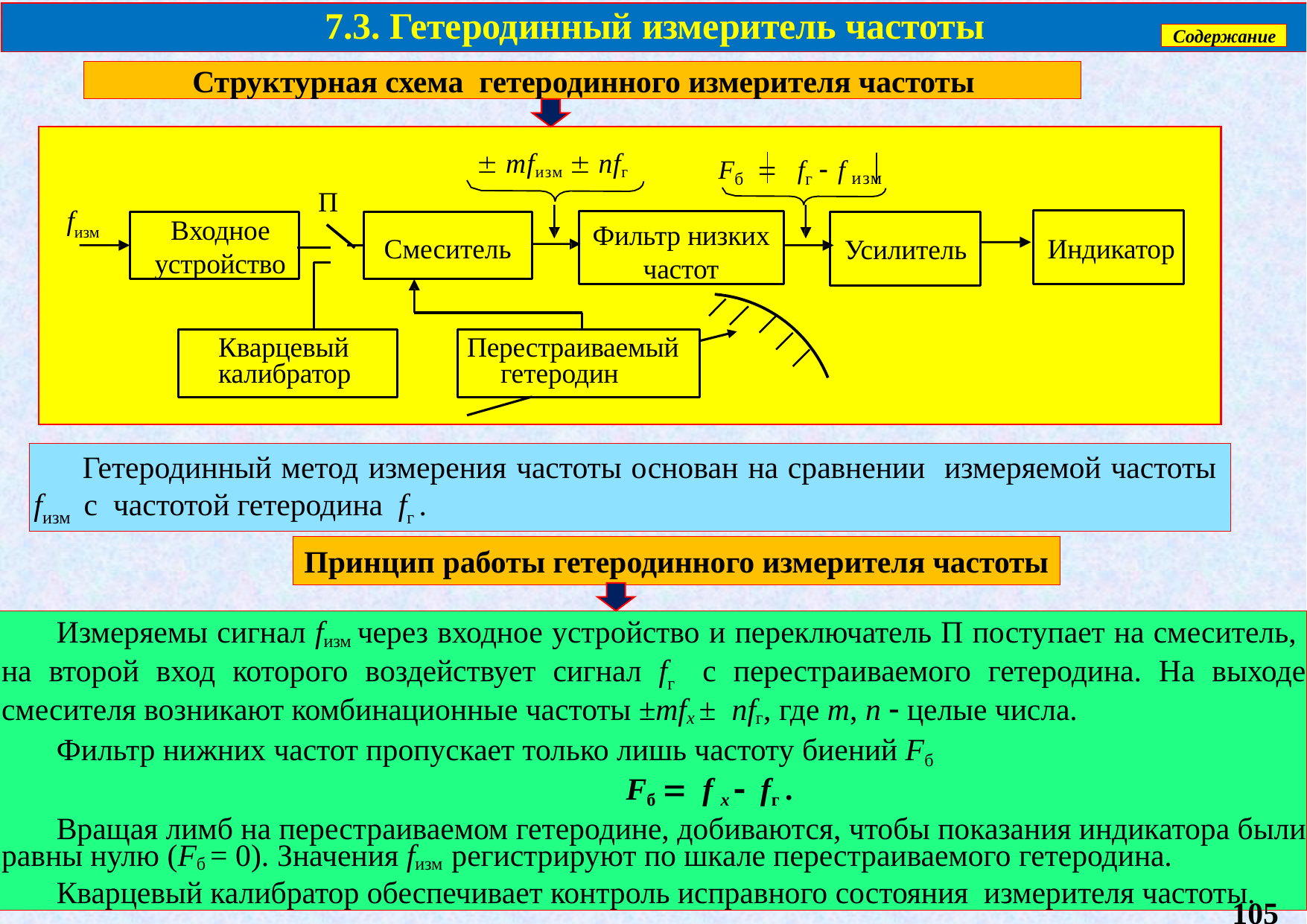

7.3. Гетеродинный измеритель частоты
Содержание
Структурная схема  гетеродинного измерителя частоты

± mfизм ± nfг

Fб  =  fг − f изм

П
fизм
Входное устройство

Индикатор

Фильтр низких частот

Усилитель

Смеситель

Кварцевый  калибратор
Перестраиваемый  гетеродин
     Гетеродинный метод измерения частоты основан на сравнении  измеряемой частоты  fизм   с  частотой гетеродина  fг .
Принцип работы гетеродинного измерителя частоты

Измеряемы сигнал fизм через входное устройство и переключатель П поступает на смеситель,  на второй вход которого воздействует сигнал fг  с перестраиваемого гетеродина. На выходе смесителя возникают комбинационные частоты ±mfх ±  nfг, где m, n − целые числа.
Фильтр нижних частот пропускает только лишь частоту биений Fб
Fб  =  f х −  fг .
Вращая лимб на перестраиваемом гетеродине, добиваются, чтобы показания индикатора были равны нулю (Fб = 0). Значения fизм  регистрируют по шкале перестраиваемого гетеродина.
Кварцевый калибратор обеспечивает контроль исправного состояния  измерителя частоты.
105